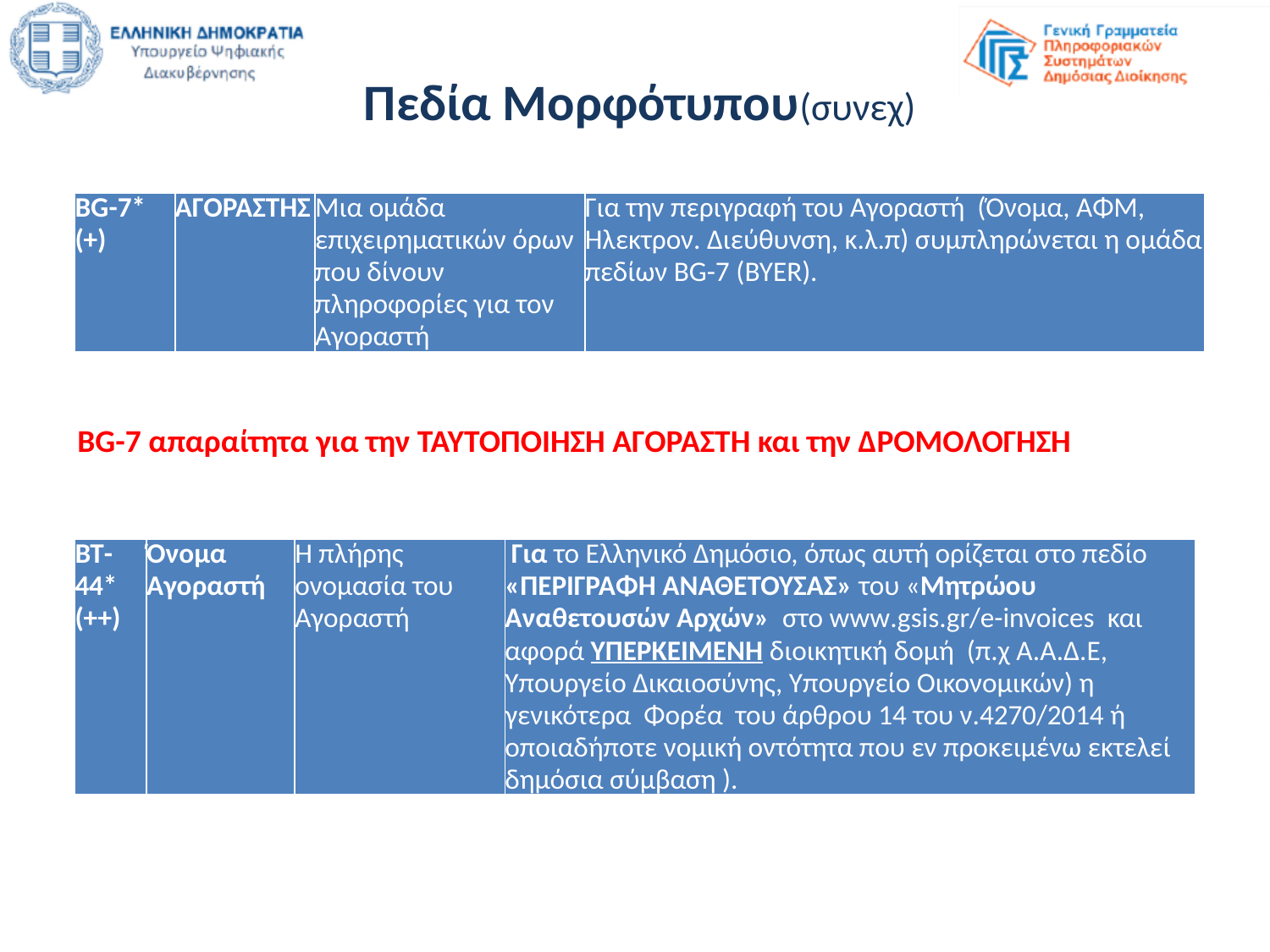

Πεδία Μορφότυπου(συνεχ)
| BG-7\* (+) | ΑΓΟΡΑΣΤΗΣ | Μια ομάδα επιχειρηματικών όρων που δίνουν πληροφορίες για τον Αγοραστή | Για την περιγραφή του Αγοραστή (Όνομα, ΑΦΜ, Ηλεκτρον. Διεύθυνση, κ.λ.π) συμπληρώνεται η ομάδα πεδίων BG-7 (BYER). |
| --- | --- | --- | --- |
BG-7 απαραίτητα για την ΤΑΥΤΟΠΟΙΗΣΗ ΑΓΟΡΑΣΤΗ και την ΔΡΟΜΟΛΟΓΗΣΗ
| BT-44\* (++) | Όνομα Αγοραστή | Η πλήρης ονομασία του Αγοραστή | Για το Ελληνικό Δημόσιο, όπως αυτή ορίζεται στο πεδίο «ΠΕΡΙΓΡΑΦΗ ΑΝΑΘΕΤΟΥΣΑΣ» του «Μητρώου Αναθετουσών Αρχών» στο www.gsis.gr/e-invoices και αφορά ΥΠΕΡΚΕΙΜΕΝΗ διοικητική δομή (π.χ Α.Α.Δ.Ε, Υπουργείο Δικαιοσύνης, Υπουργείο Οικονομικών) η γενικότερα Φορέα του άρθρου 14 του ν.4270/2014 ή οποιαδήποτε νομική οντότητα που εν προκειμένω εκτελεί δημόσια σύμβαση ). |
| --- | --- | --- | --- |